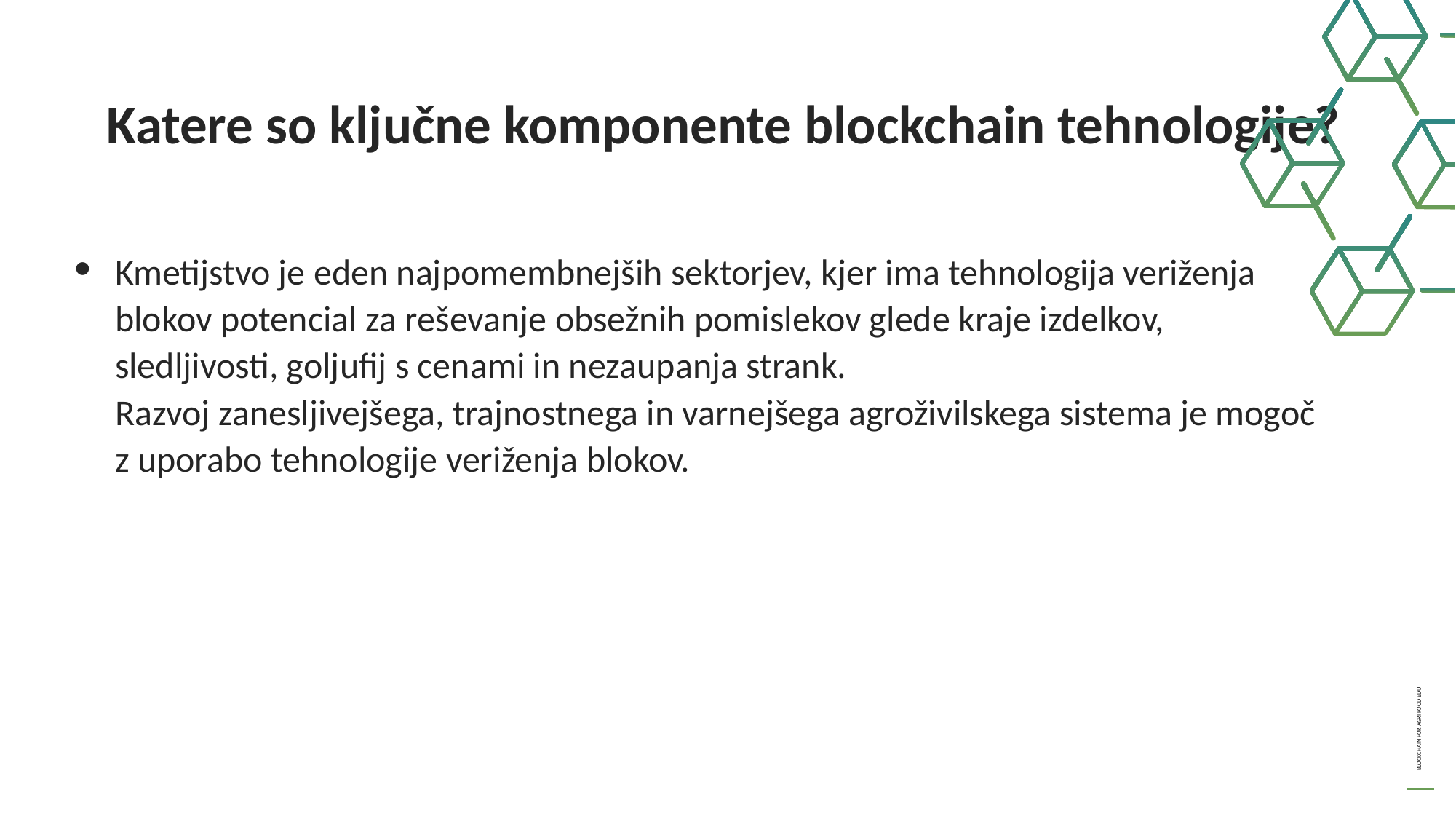

Katere so ključne komponente blockchain tehnologije?
Kmetijstvo je eden najpomembnejših sektorjev, kjer ima tehnologija veriženja blokov potencial za reševanje obsežnih pomislekov glede kraje izdelkov, sledljivosti, goljufij s cenami in nezaupanja strank.
Razvoj zanesljivejšega, trajnostnega in varnejšega agroživilskega sistema je mogoč z uporabo tehnologije veriženja blokov.